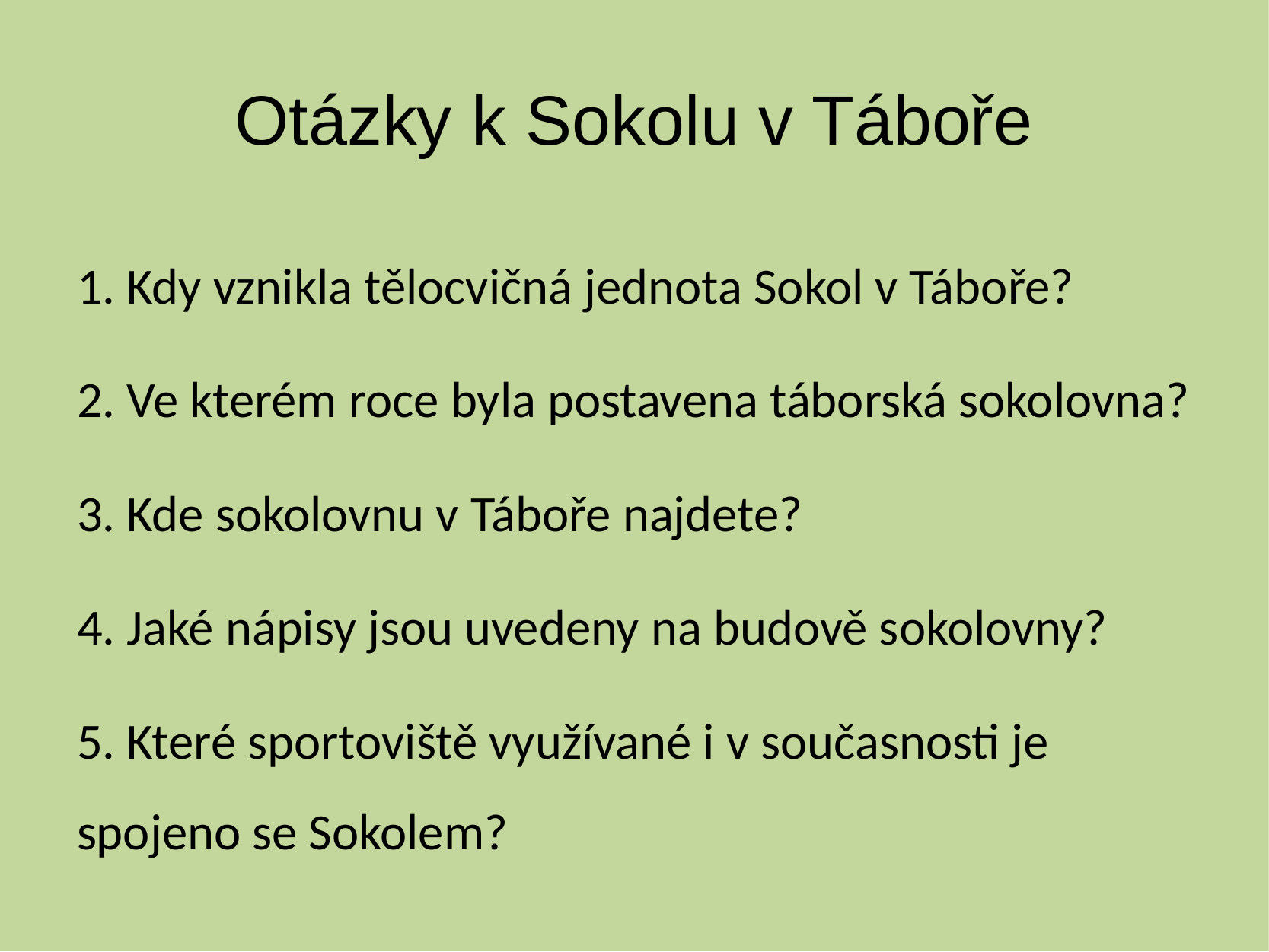

# Otázky k Sokolu v Táboře
1. Kdy vznikla tělocvičná jednota Sokol v Táboře?
2. Ve kterém roce byla postavena táborská sokolovna?
3. Kde sokolovnu v Táboře najdete?
4. Jaké nápisy jsou uvedeny na budově sokolovny?
5. Které sportoviště využívané i v současnosti je spojeno se Sokolem?